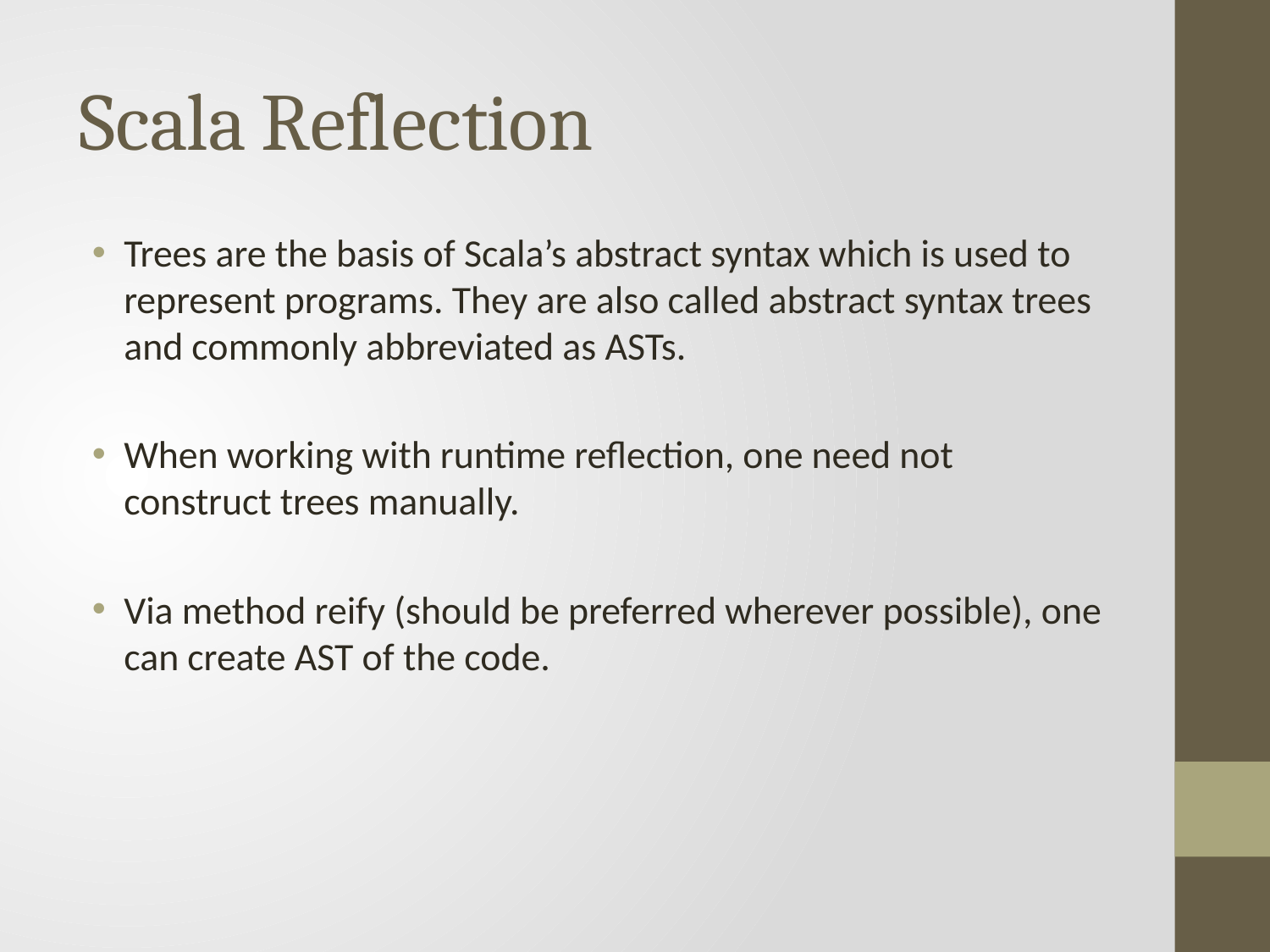

# Scala Reflection
Trees are the basis of Scala’s abstract syntax which is used to represent programs. They are also called abstract syntax trees and commonly abbreviated as ASTs.

When working with runtime reflection, one need not construct trees manually.

Via method reify (should be preferred wherever possible), one can create AST of the code.